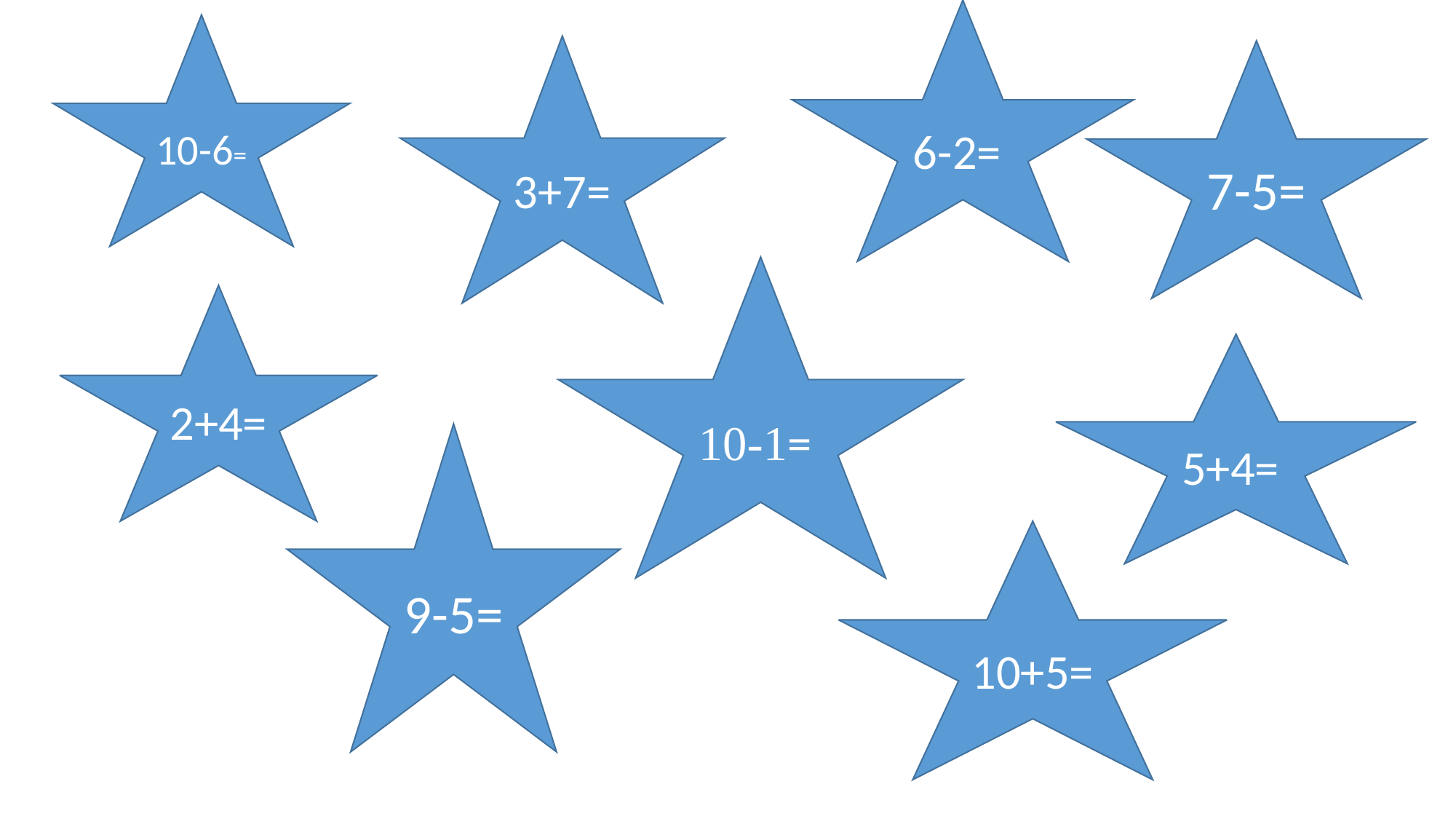

6-2=
10-6=
3+7=
7-5=
10-1=
2+4=
5+4=
9-5=
10+5=